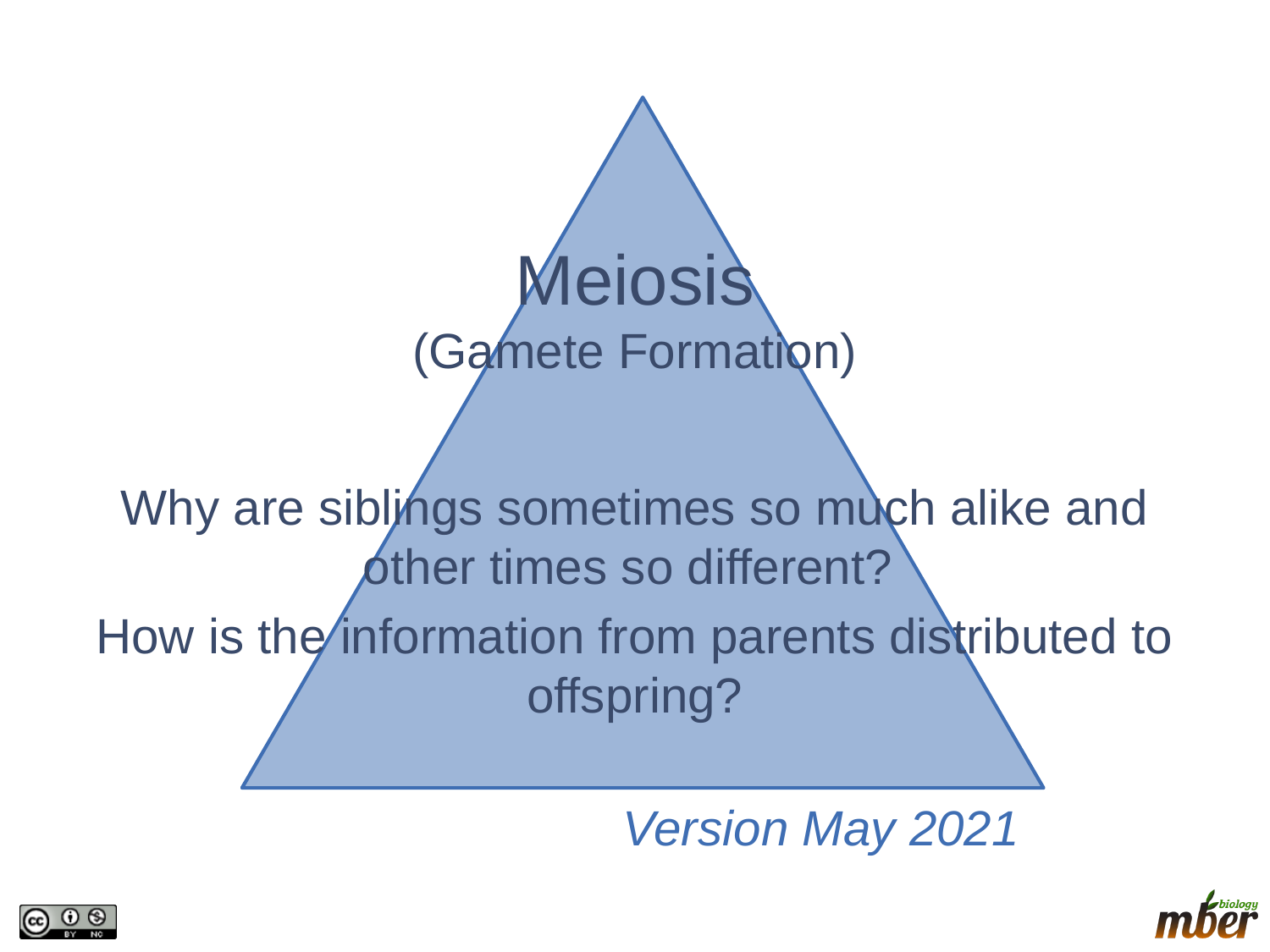

# Meiosis (Gamete Formation)
Why are siblings sometimes so much alike and other times so different?
How is the information from parents distributed to offspring?

Version May 2021